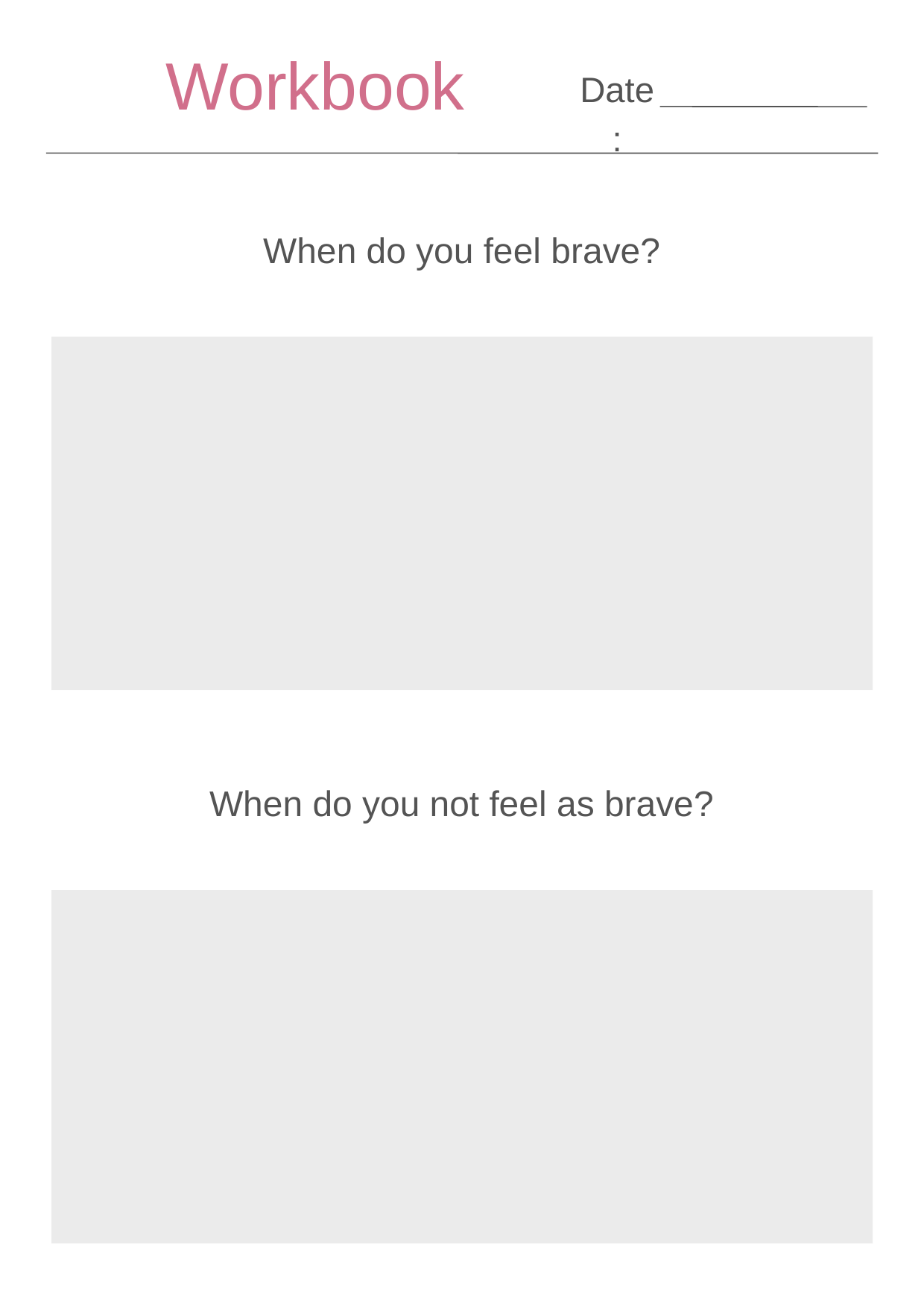

Workbook
Date:

When do you feel brave?

When do you not feel as brave?